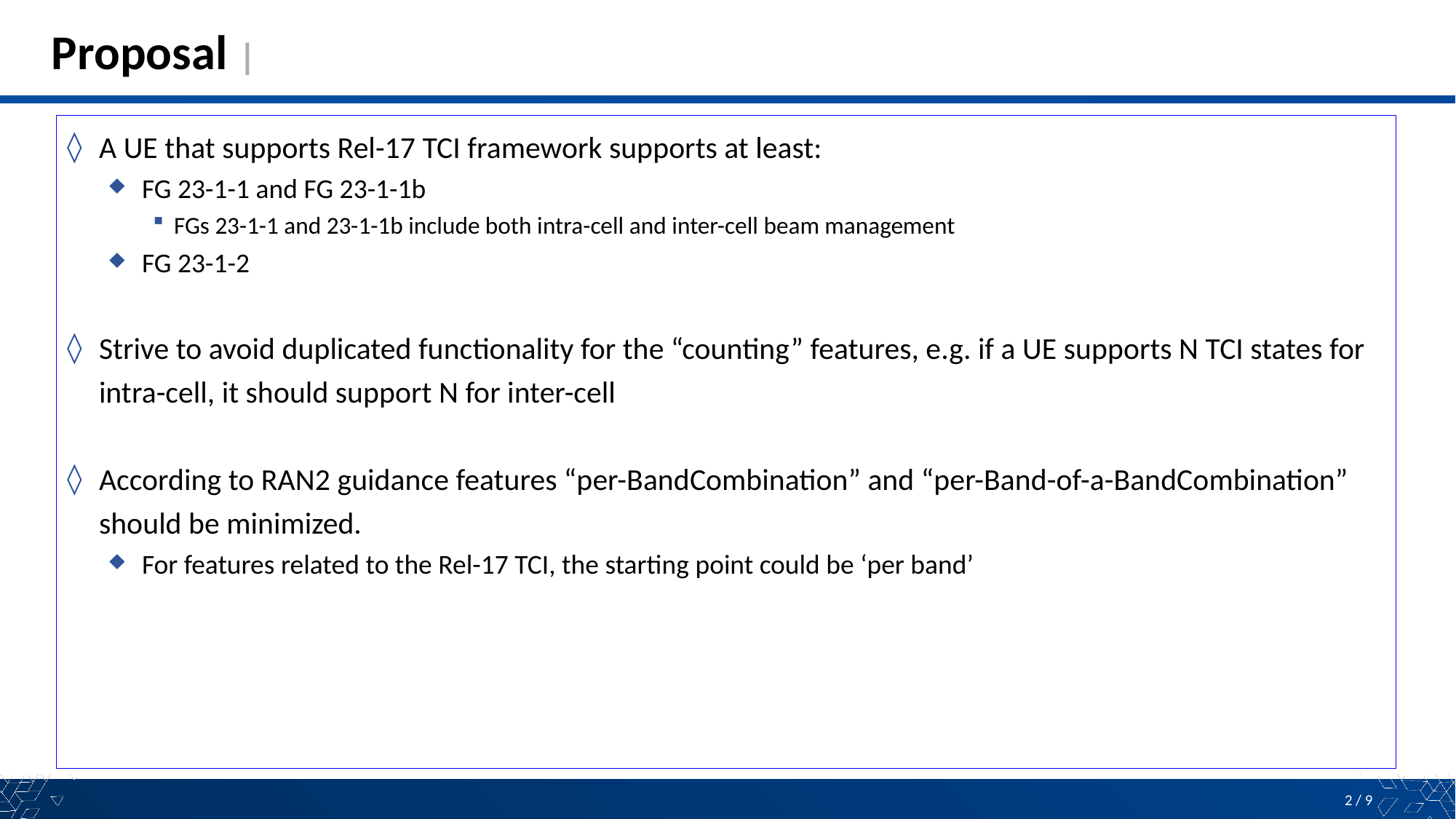

# Proposal |
A UE that supports Rel-17 TCI framework supports at least:
FG 23-1-1 and FG 23-1-1b
FGs 23-1-1 and 23-1-1b include both intra-cell and inter-cell beam management
FG 23-1-2

Strive to avoid duplicated functionality for the “counting” features, e.g. if a UE supports N TCI states for intra-cell, it should support N for inter-cell

According to RAN2 guidance features “per-BandCombination” and “per-Band-of-a-BandCombination” should be minimized.
For features related to the Rel-17 TCI, the starting point could be ‘per band’